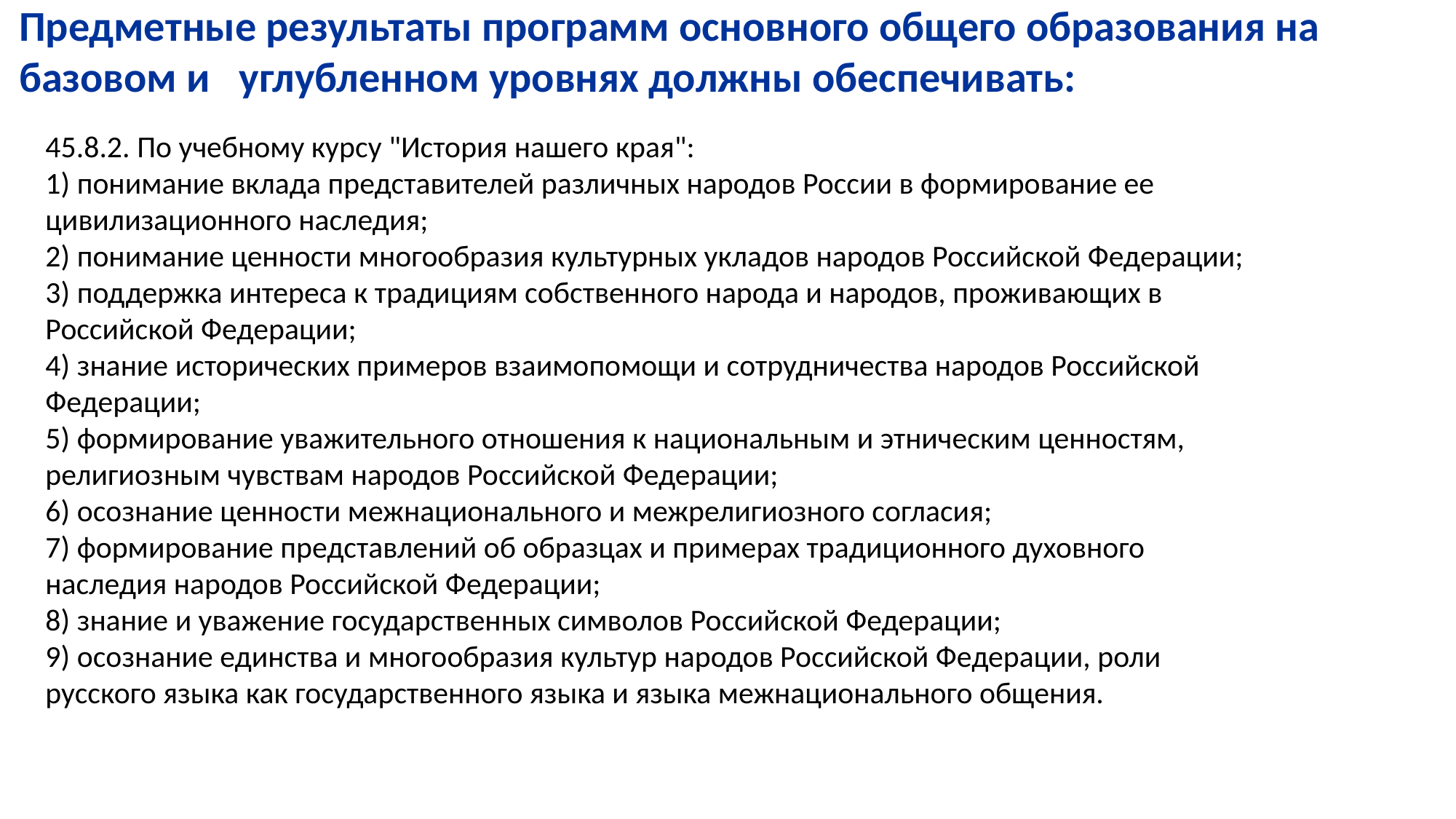

# Предметные результаты программ основного общего образования на базовом и   углубленном уровнях должны обеспечивать:
45.8.2. По учебному курсу "История нашего края":
1) понимание вклада представителей различных народов России в формирование ее
цивилизационного наследия;
2) понимание ценности многообразия культурных укладов народов Российской Федерации;
3) поддержка интереса к традициям собственного народа и народов, проживающих в
Российской Федерации;
4) знание исторических примеров взаимопомощи и сотрудничества народов Российской
Федерации;
5) формирование уважительного отношения к национальным и этническим ценностям,
религиозным чувствам народов Российской Федерации;
6) осознание ценности межнационального и межрелигиозного согласия;
7) формирование представлений об образцах и примерах традиционного духовного
наследия народов Российской Федерации;
8) знание и уважение государственных символов Российской Федерации;
9) осознание единства и многообразия культур народов Российской Федерации, роли
русского языка как государственного языка и языка межнационального общения.